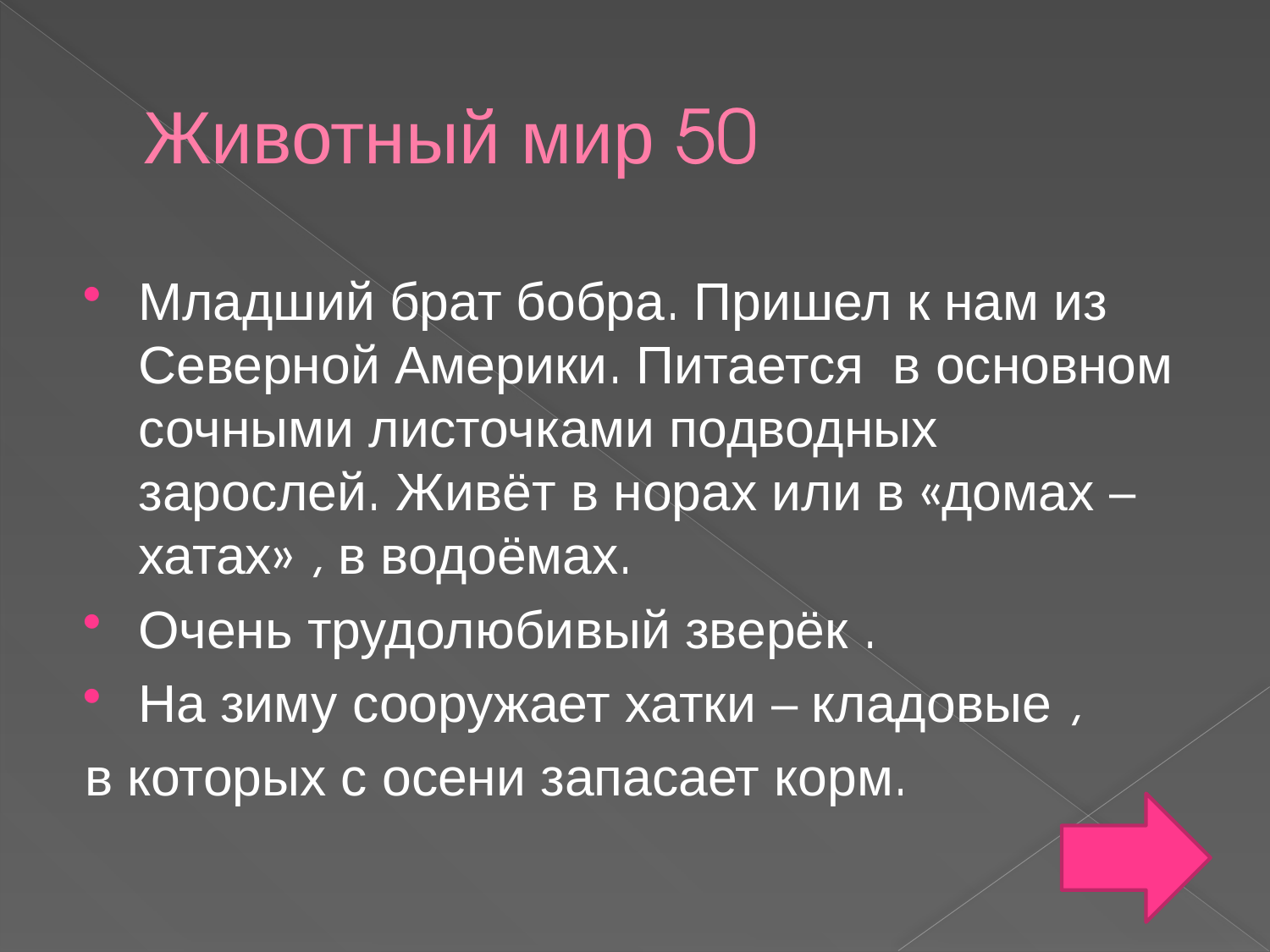

# Животный мир 50
Младший брат бобра. Пришел к нам из Северной Америки. Питается  в основном сочными листочками подводных зарослей. Живёт в норах или в «домах – хатах» , в водоёмах.
Очень трудолюбивый зверёк .
На зиму сооружает хатки – кладовые ,
в которых с осени запасает корм.